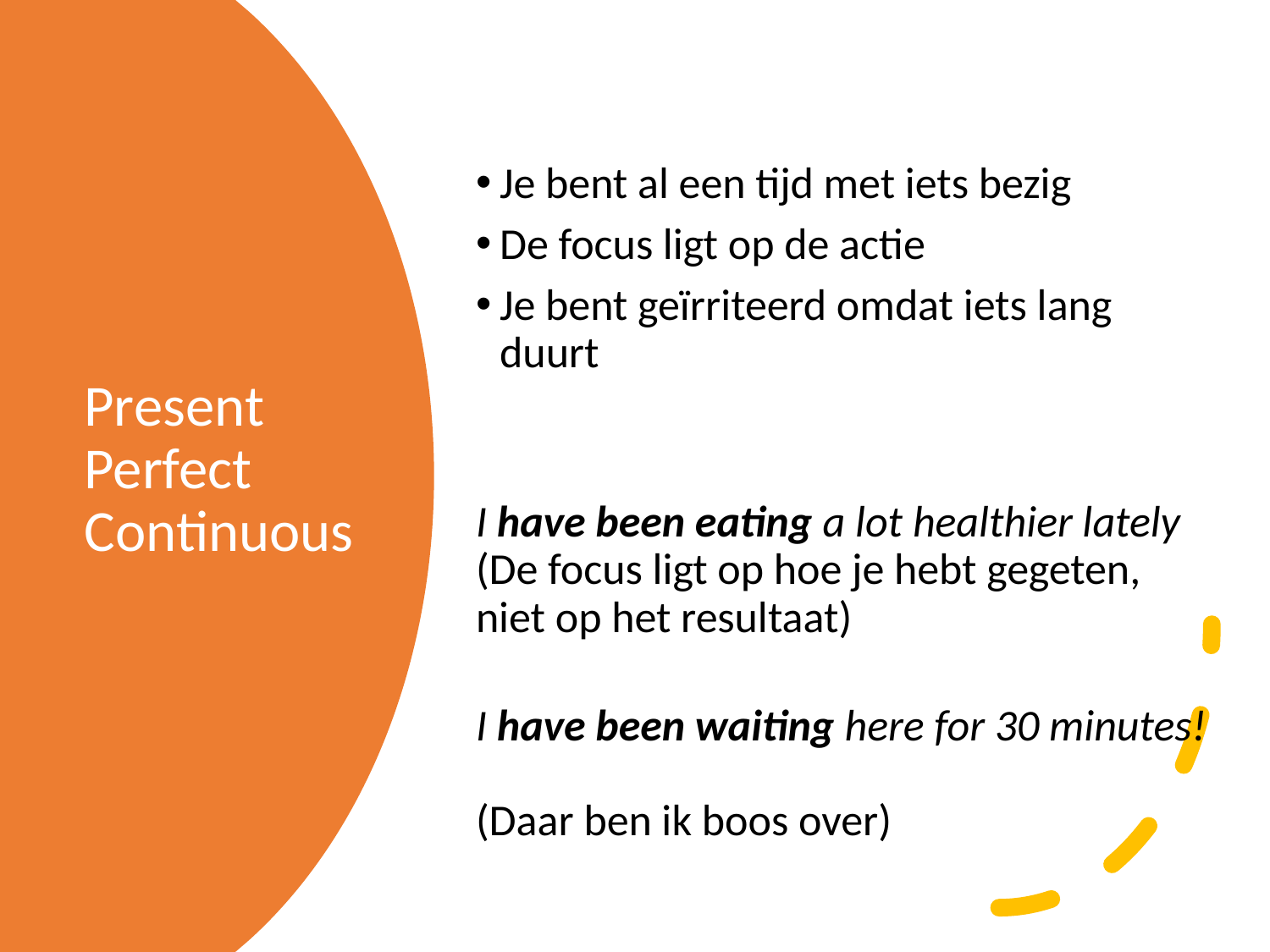

Je bent al een tijd met iets bezig
De focus ligt op de actie
Je bent geïrriteerd omdat iets lang duurt

I have been eating a lot healthier lately
(De focus ligt op hoe je hebt gegeten, niet op het resultaat)
I have been waiting here for 30 minutes!
(Daar ben ik boos over)
# Present Perfect Continuous